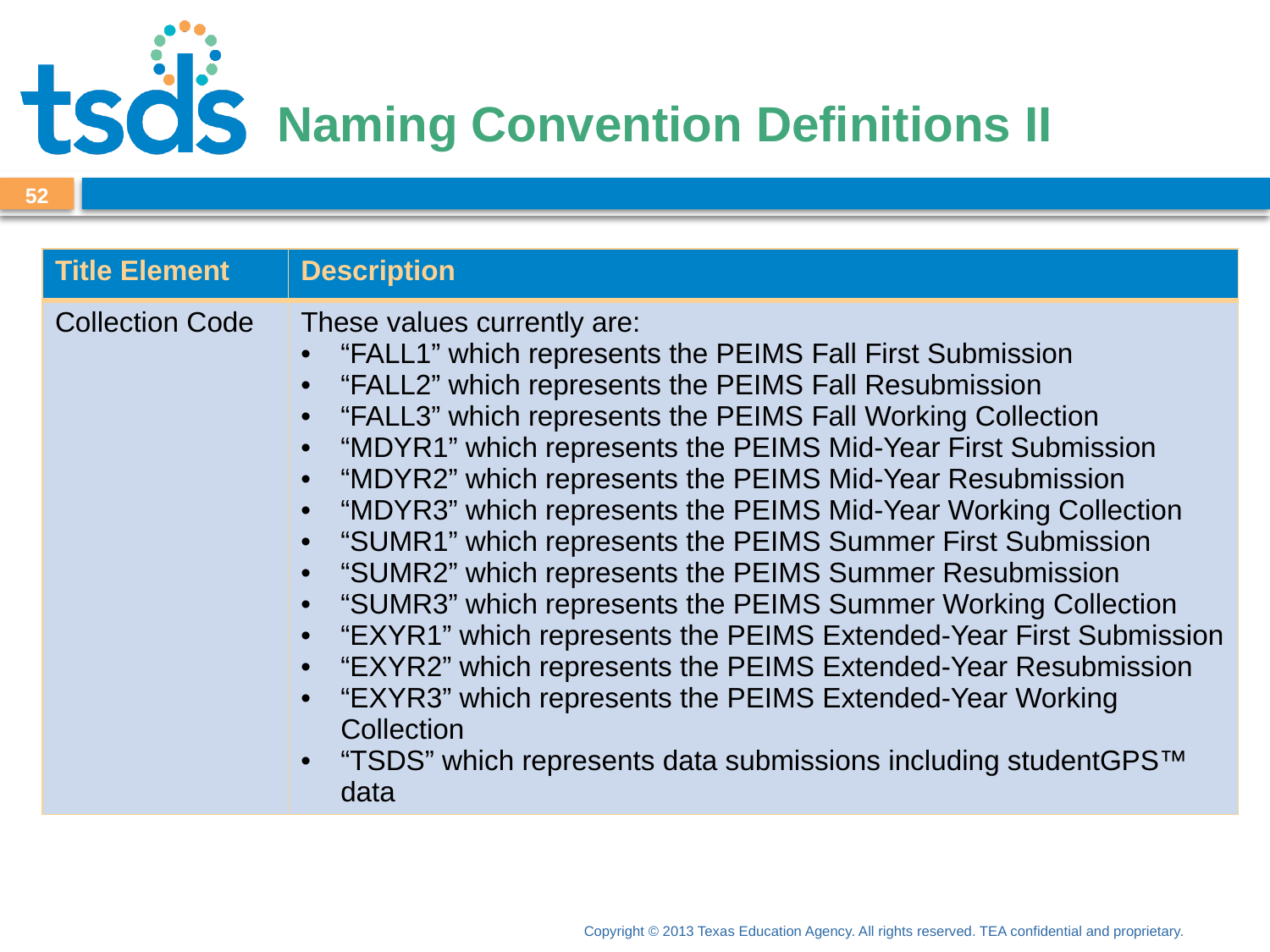

# Naming Convention Definitions II
52
| Title Element | Description |
| --- | --- |
| Collection Code | These values currently are: “FALL1” which represents the PEIMS Fall First Submission “FALL2” which represents the PEIMS Fall Resubmission “FALL3” which represents the PEIMS Fall Working Collection “MDYR1” which represents the PEIMS Mid-Year First Submission “MDYR2” which represents the PEIMS Mid-Year Resubmission “MDYR3” which represents the PEIMS Mid-Year Working Collection “SUMR1” which represents the PEIMS Summer First Submission “SUMR2” which represents the PEIMS Summer Resubmission “SUMR3” which represents the PEIMS Summer Working Collection “EXYR1” which represents the PEIMS Extended-Year First Submission “EXYR2” which represents the PEIMS Extended-Year Resubmission “EXYR3” which represents the PEIMS Extended-Year Working Collection “TSDS” which represents data submissions including studentGPS™ data |